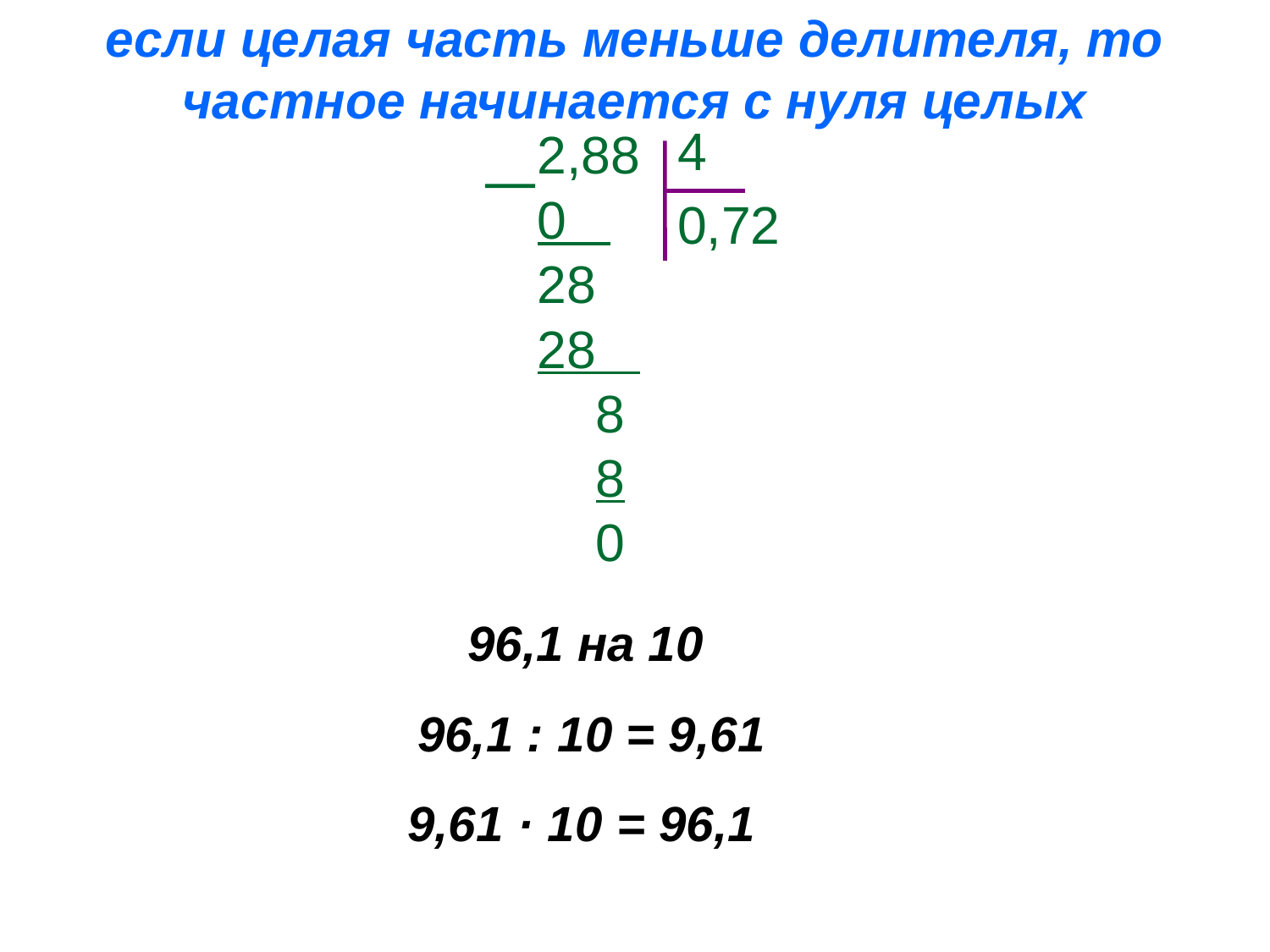

если целая часть меньше делителя, то частное начинается с нуля целых
4
0,72
2,88
0   .
28
28   .
    8
    8
    0

96,1 на 10
96,1 : 10 = 9,61
9,61 · 10 = 96,1